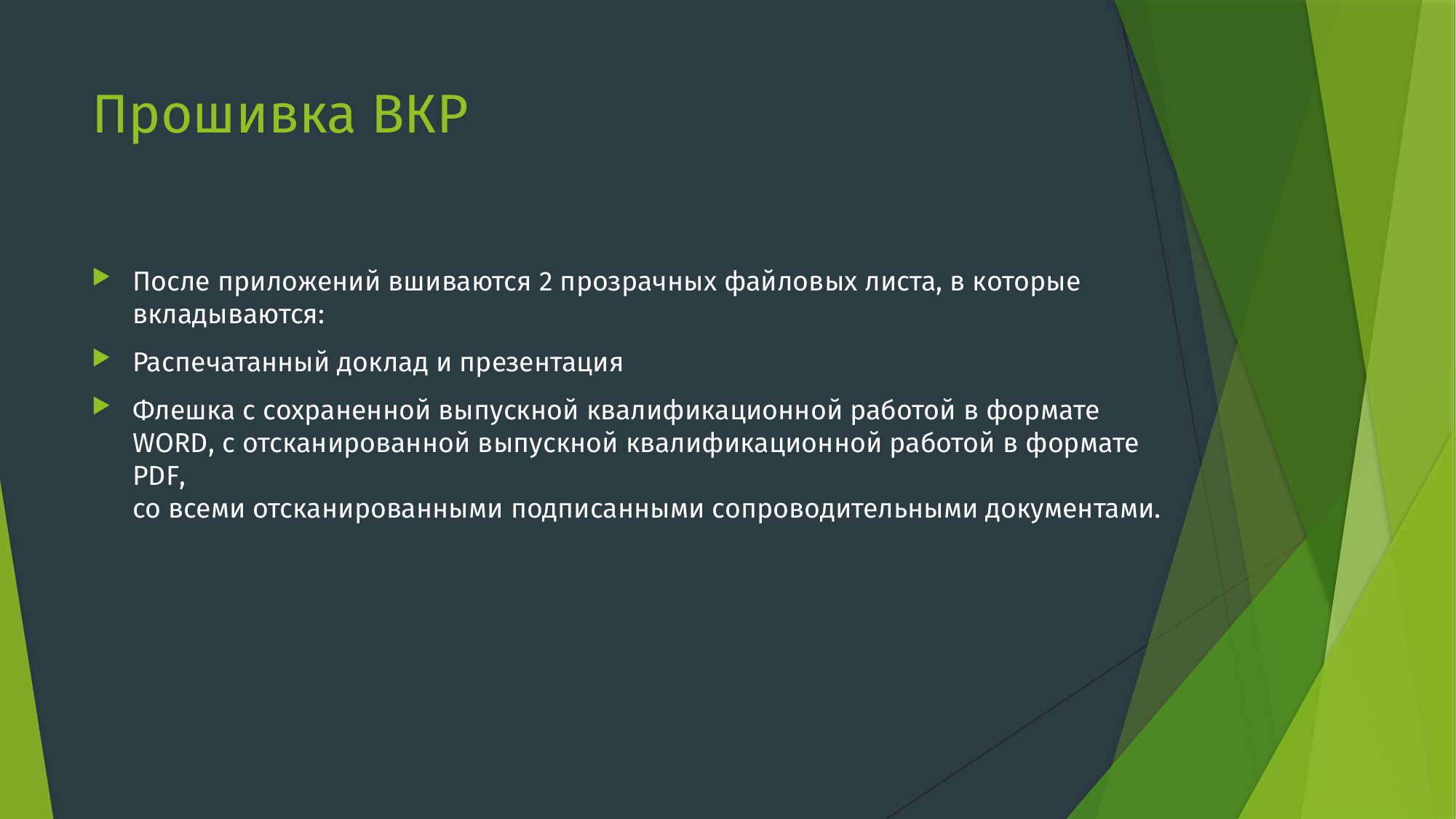

# Прошивка ВКР
После приложений вшиваются 2 прозрачных файловых листа, в которые вкладываются:
Распечатанный доклад и презентация
Флешка с сохраненной выпускной квалификационной работой в формате WORD, с отсканированной выпускной квалификационной работой в формате PDF,
со всеми отсканированными подписанными сопроводительными документами.